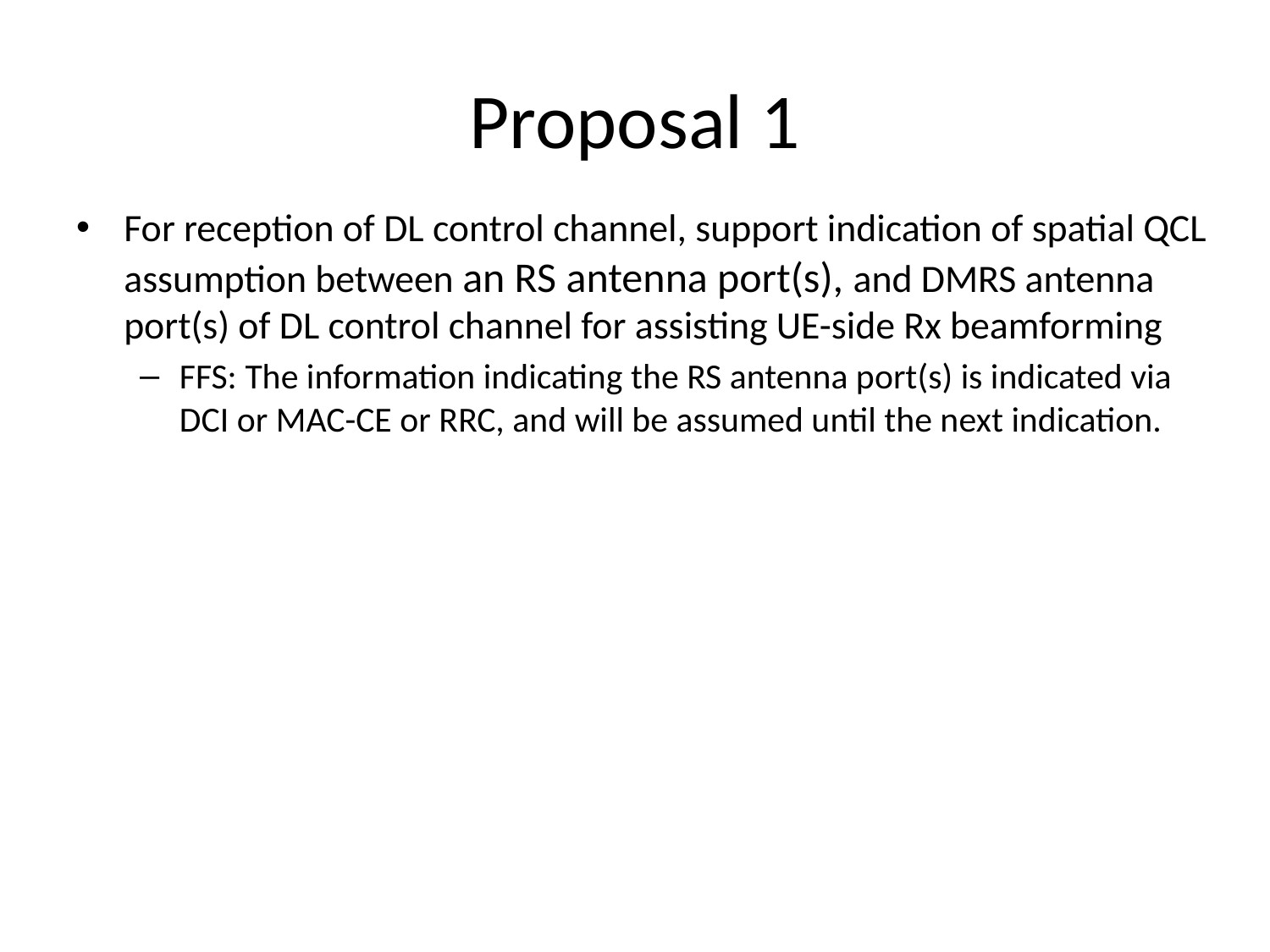

# Proposal 1
For reception of DL control channel, support indication of spatial QCL assumption between an RS antenna port(s), and DMRS antenna port(s) of DL control channel for assisting UE-side Rx beamforming
FFS: The information indicating the RS antenna port(s) is indicated via DCI or MAC-CE or RRC, and will be assumed until the next indication.